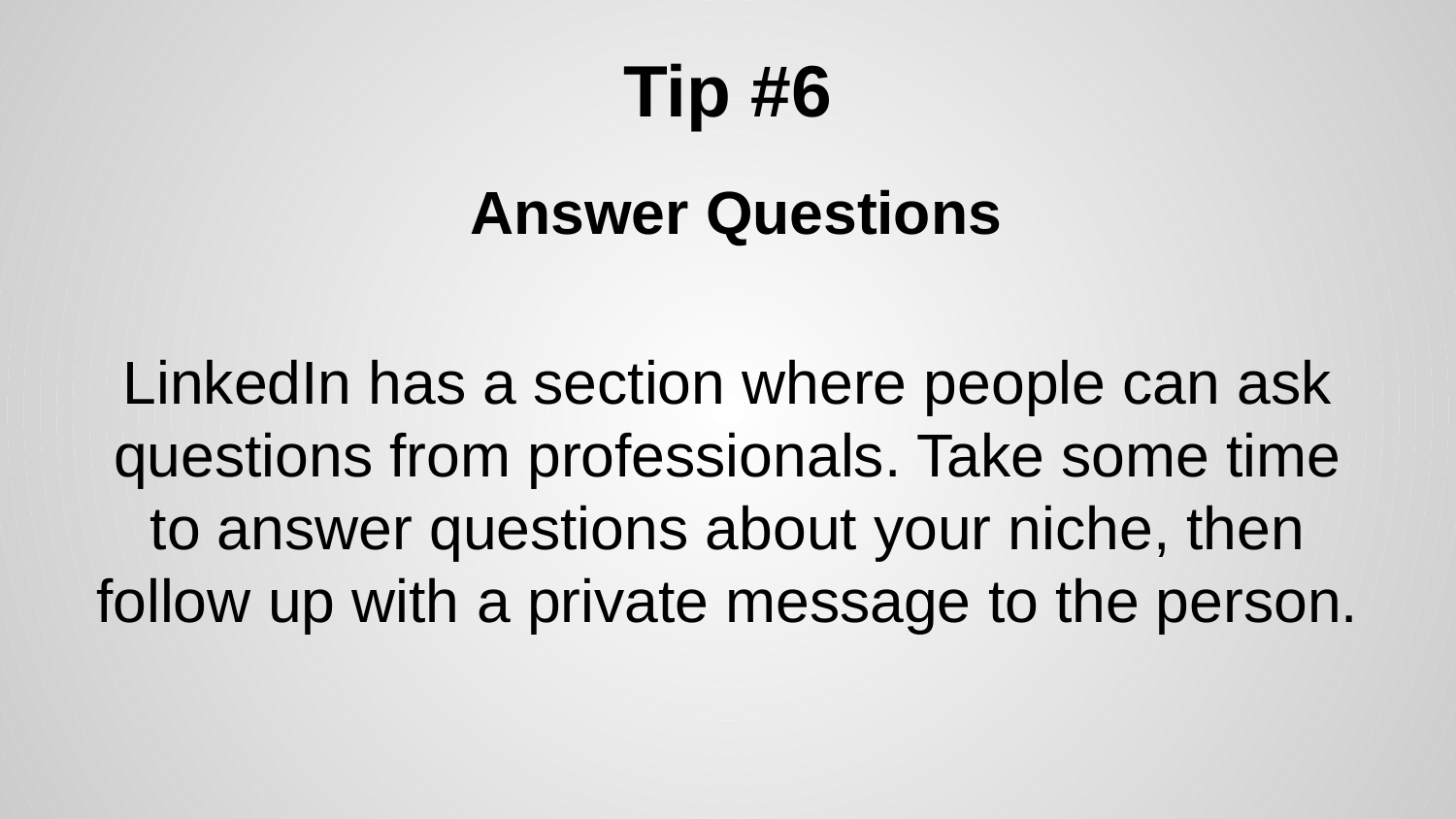

# Tip #6
 Answer Questions

LinkedIn has a section where people can ask questions from professionals. Take some time to answer questions about your niche, then follow up with a private message to the person.